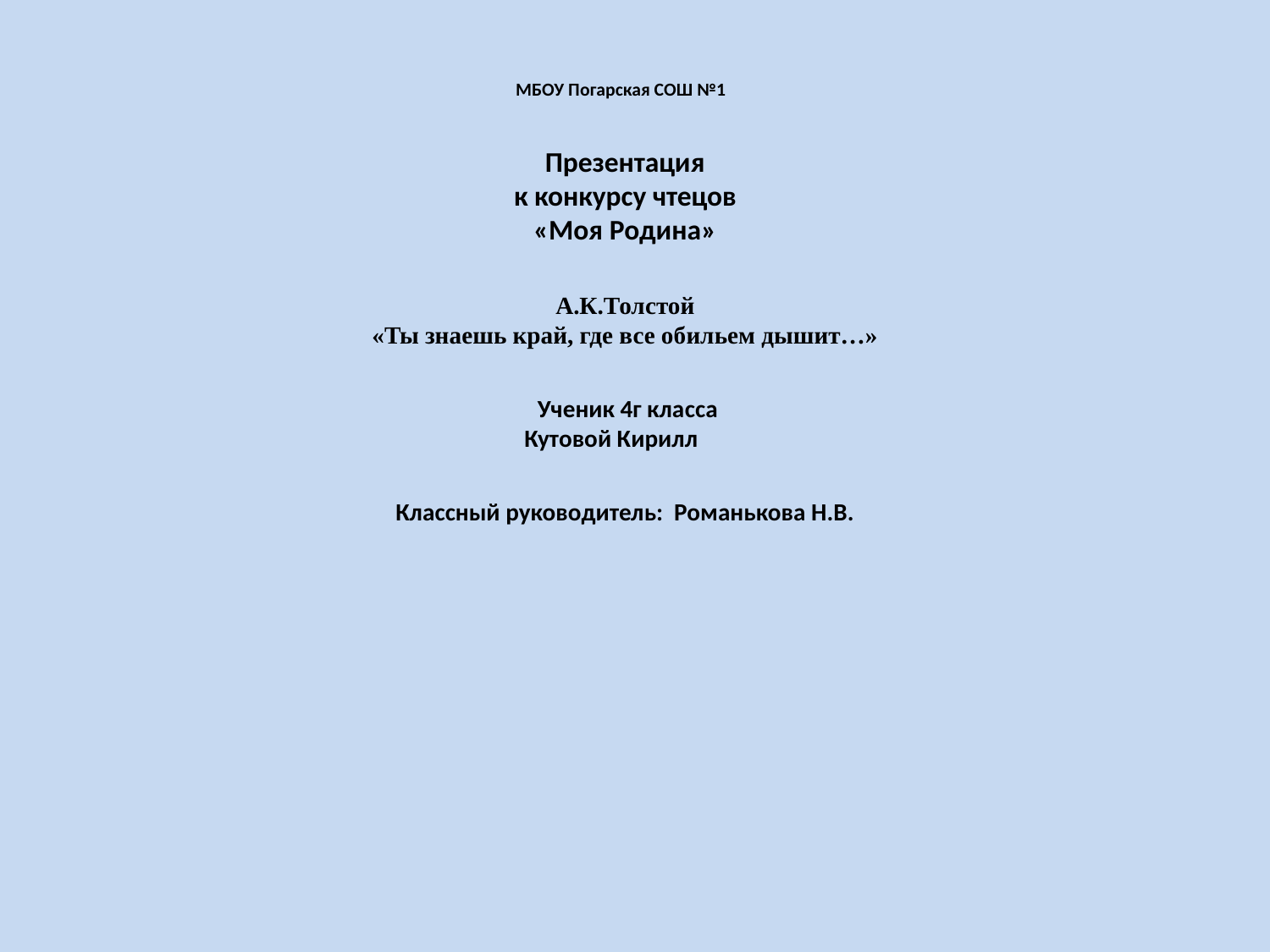

# МБОУ Погарcкая СОШ №1 Презентация к конкурсу чтецов «Моя Родина» А.К.Толстой «Ты знаешь край, где все обильем дышит…» Ученик 4г клаccа Кутовой Кирилл Классный руководитель:  Романькова Н.В.